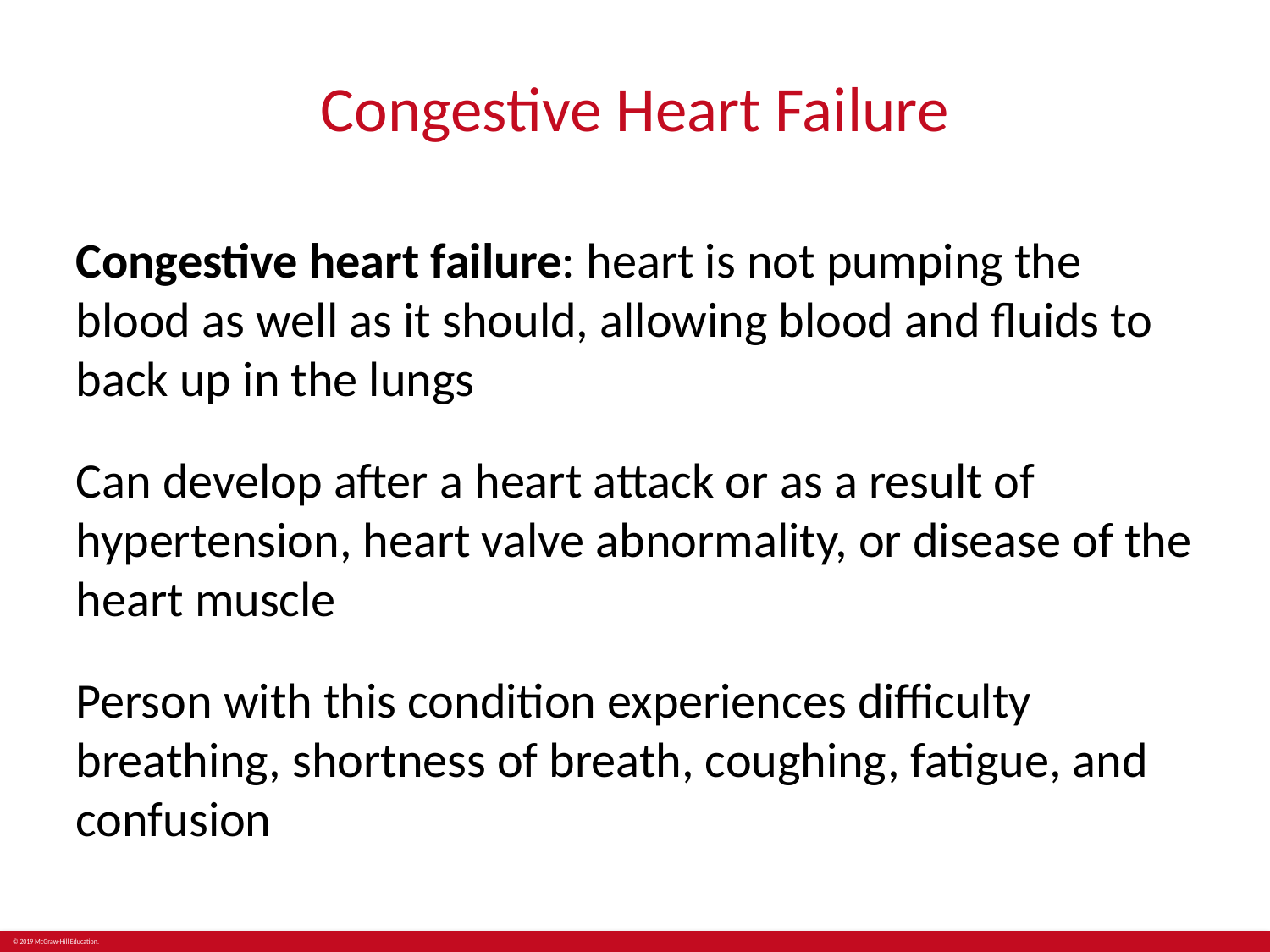

# Congestive Heart Failure
Congestive heart failure: heart is not pumping the blood as well as it should, allowing blood and fluids to back up in the lungs
Can develop after a heart attack or as a result of hypertension, heart valve abnormality, or disease of the heart muscle
Person with this condition experiences difficulty breathing, shortness of breath, coughing, fatigue, and confusion